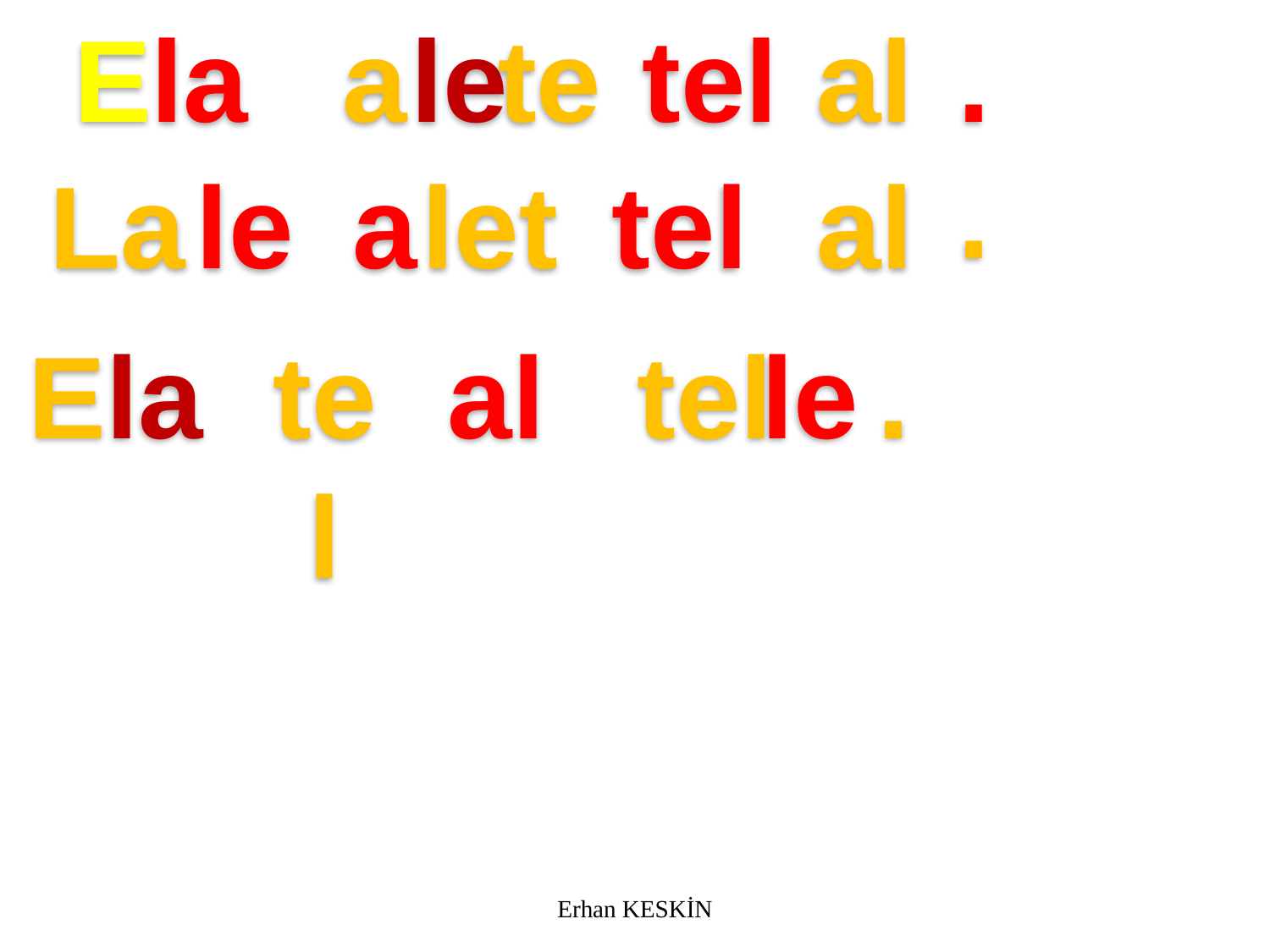

E
la
a
le
te
tel
al
.
.
La
le
a
let
tel
al
E
la
tel
al
tel
le
.
Erhan KESKİN